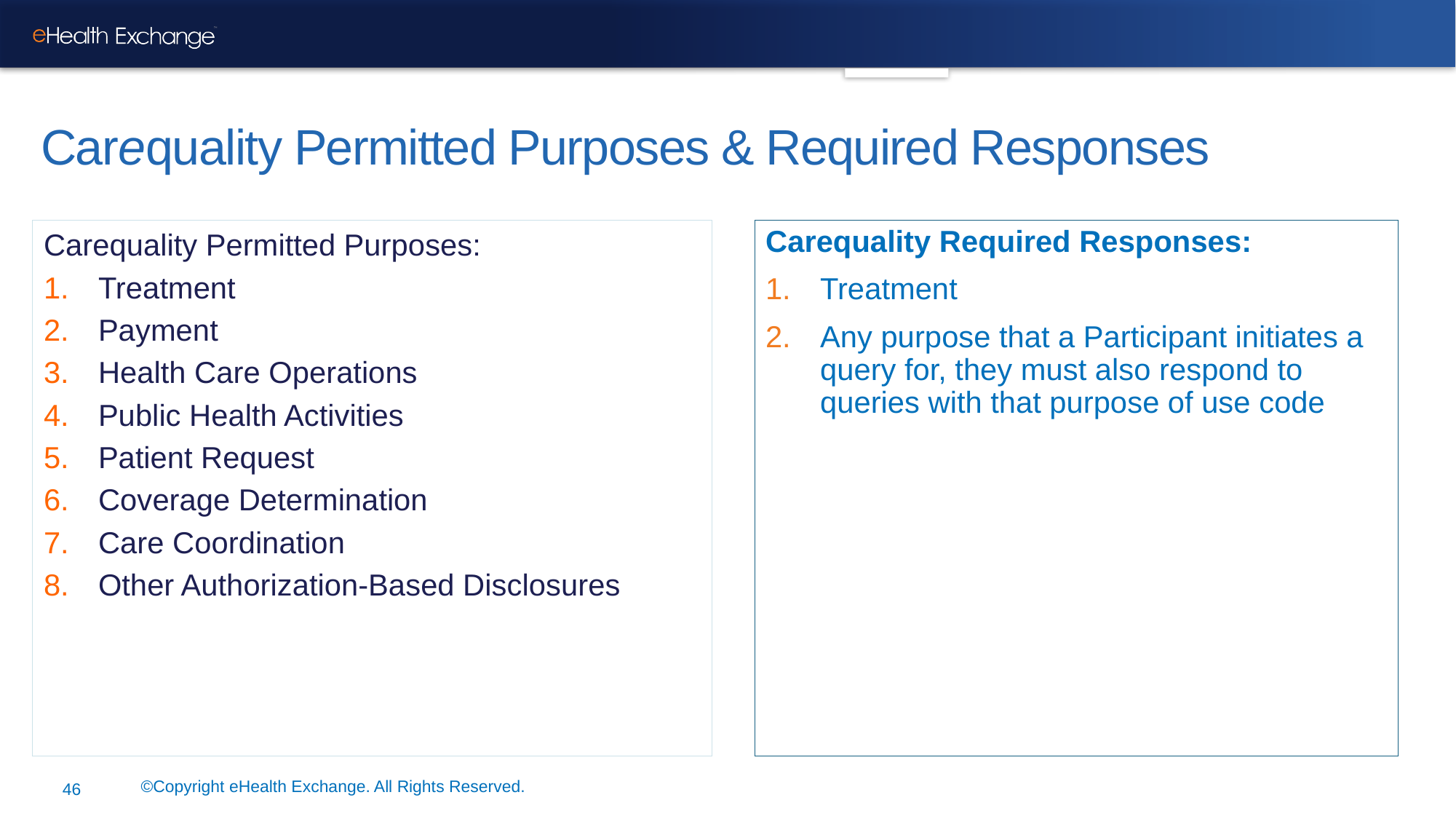

# Carequality Permitted Purposes & Required Responses
Carequality Permitted Purposes:
Treatment
Payment
Health Care Operations
Public Health Activities
Patient Request
Coverage Determination
Care Coordination
Other Authorization-Based Disclosures

Carequality Required Responses:
Treatment
Any purpose that a Participant initiates a query for, they must also respond to queries with that purpose of use code

©Copyright eHealth Exchange. All Rights Reserved.
46